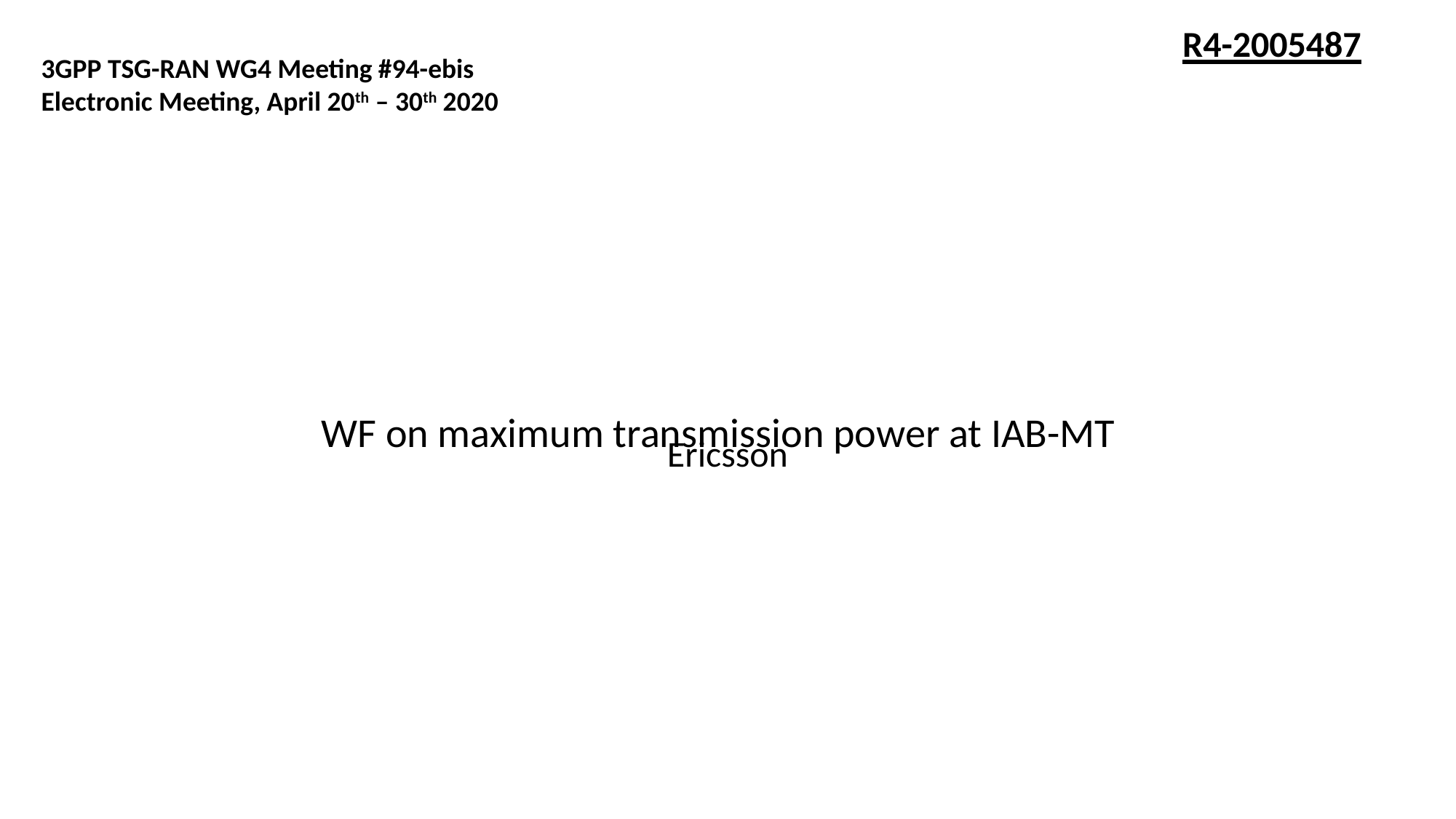

R4-2005487
3GPP TSG-RAN WG4 Meeting #94-ebis
Electronic Meeting, April 20th – 30th 2020
# WF on maximum transmission power at IAB-MT
Ericsson